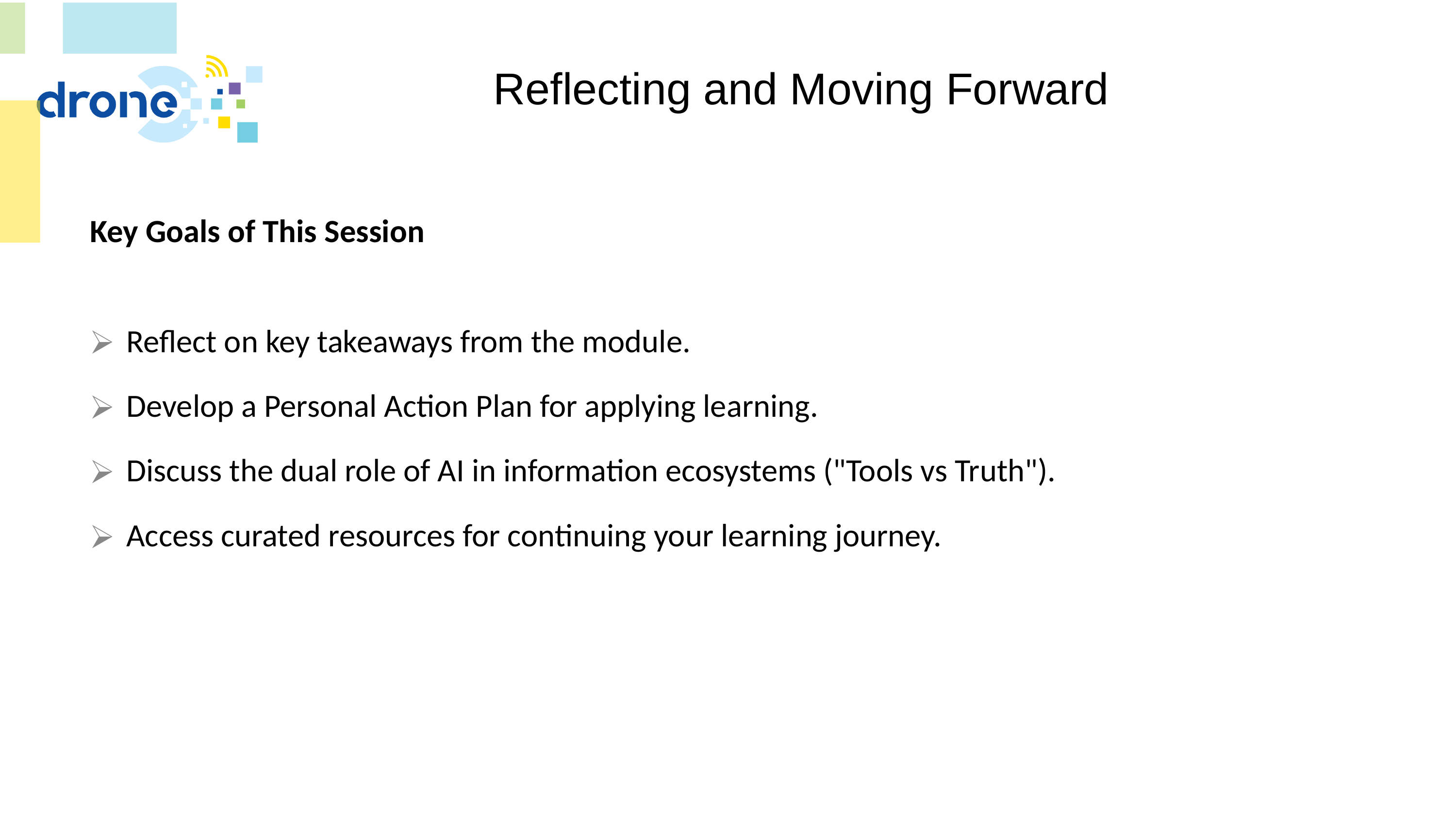

# Reflecting and Moving Forward

Key Goals of This Session

Reflect on key takeaways from the module.
Develop a Personal Action Plan for applying learning.
Discuss the dual role of AI in information ecosystems ("Tools vs Truth").
Access curated resources for continuing your learning journey.